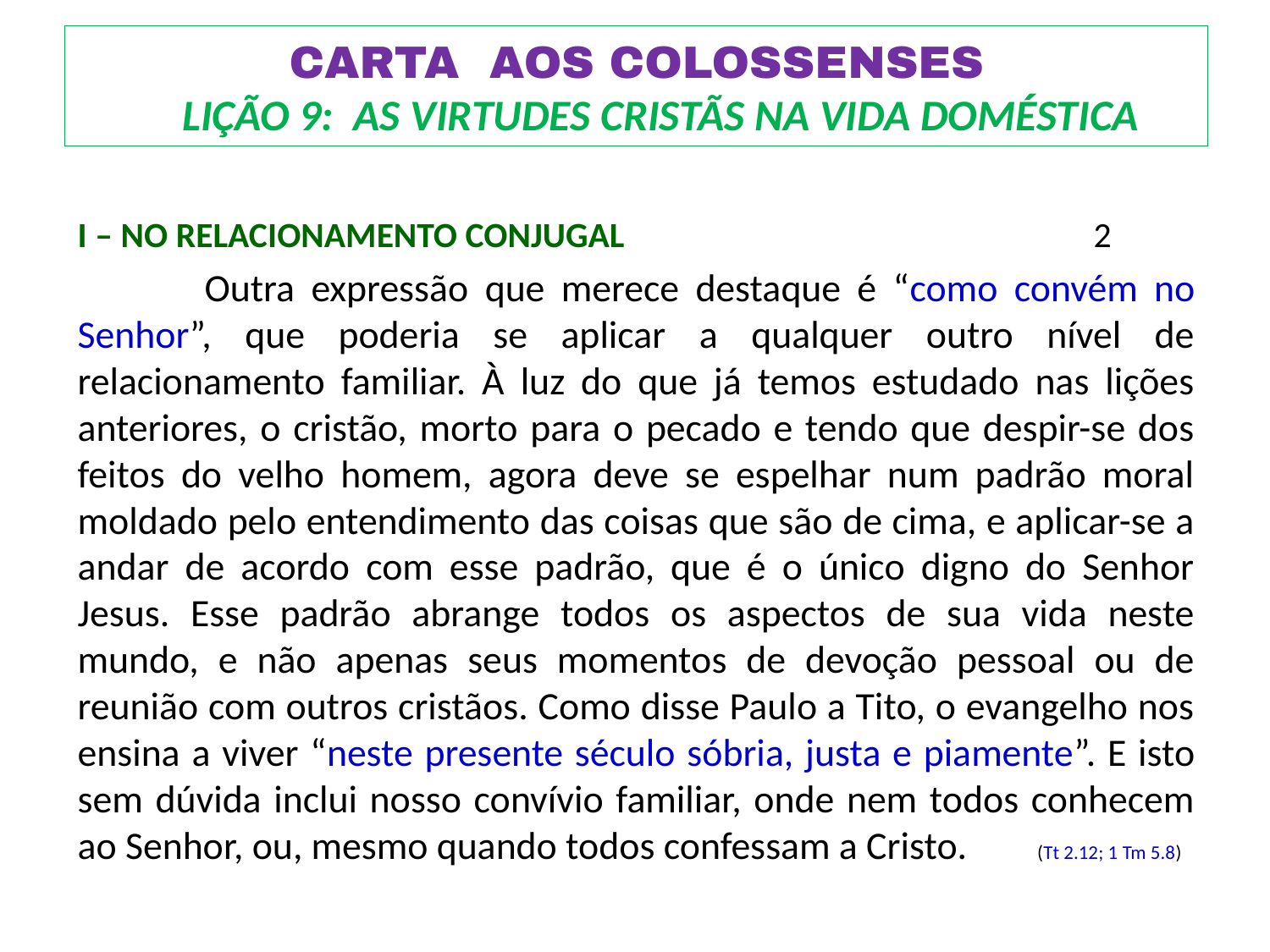

# CARTA  AOS COLOSSENSES LIÇÃO 9:  AS VIRTUDES CRISTÃS NA VIDA DOMÉSTICA
I – NO RELACIONAMENTO CONJUGAL				2
	Outra expressão que merece destaque é “como convém no Senhor”, que poderia se aplicar a qualquer outro nível de relacionamento familiar. À luz do que já temos estudado nas lições anteriores, o cristão, morto para o pecado e tendo que despir-se dos feitos do velho homem, agora deve se espelhar num padrão moral moldado pelo entendimento das coisas que são de cima, e aplicar-se a andar de acordo com esse padrão, que é o único digno do Senhor Jesus. Esse padrão abrange todos os aspectos de sua vida neste mundo, e não apenas seus momentos de devoção pessoal ou de reunião com outros cristãos. Como disse Paulo a Tito, o evangelho nos ensina a viver “neste presente século sóbria, justa e piamente”. E isto sem dúvida inclui nosso convívio familiar, onde nem todos conhecem ao Senhor, ou, mesmo quando todos confessam a Cristo.        (Tt 2.12; 1 Tm 5.8)